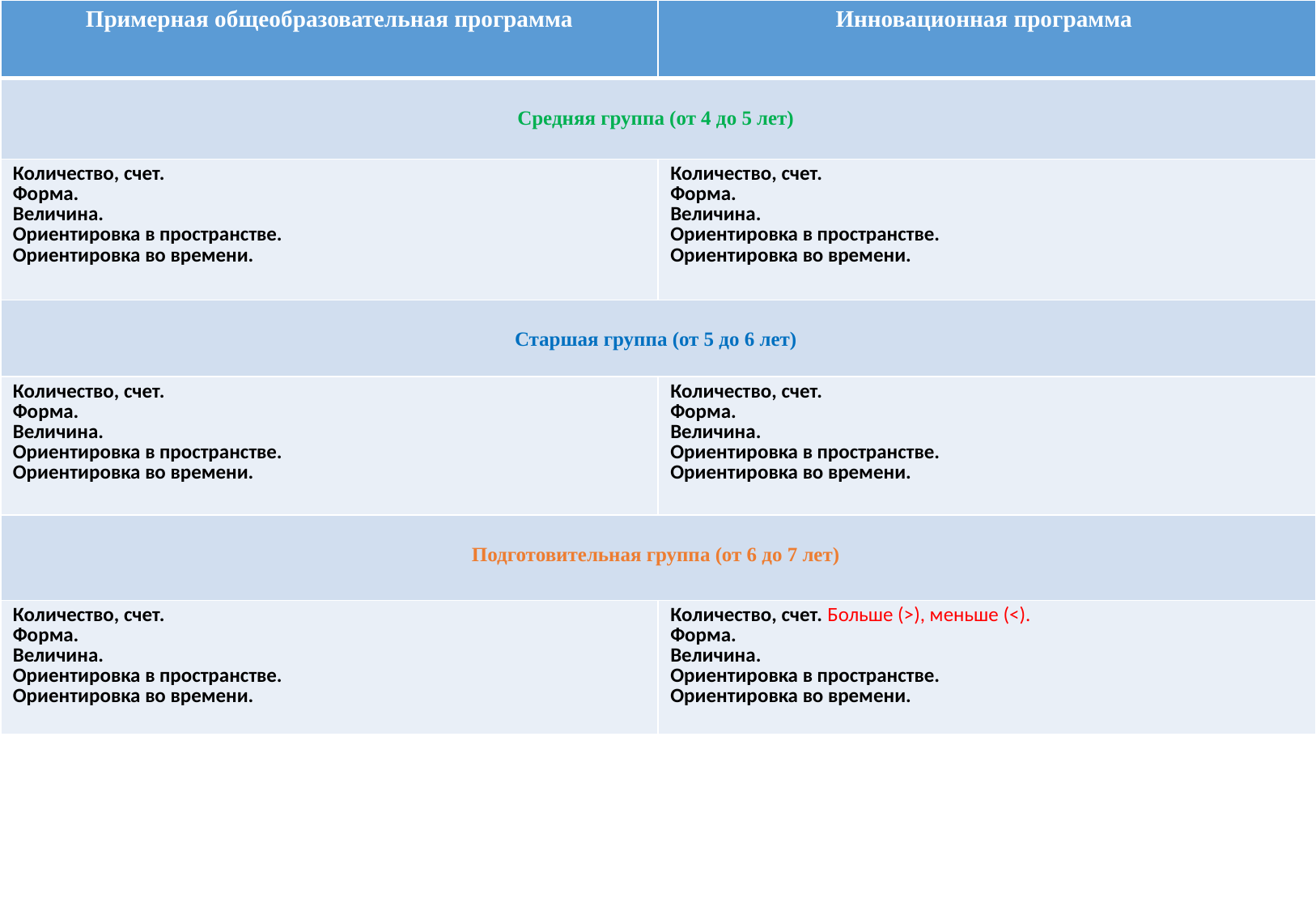

| Примерная общеобразовательная программа | Инновационная программа |
| --- | --- |
| Средняя группа (от 4 до 5 лет) |  |
| Количество, счет. Форма. Величина. Ориентировка в пространстве. Ориентировка во времени. | Количество, счет. Форма. Величина. Ориентировка в пространстве. Ориентировка во времени. |
| Старшая группа (от 5 до 6 лет) |  |
| Количество, счет. Форма. Величина. Ориентировка в пространстве. Ориентировка во времени. | Количество, счет. Форма. Величина. Ориентировка в пространстве. Ориентировка во времени. |
| Подготовительная группа (от 6 до 7 лет) |  |
| Количество, счет. Форма. Величина. Ориентировка в пространстве. Ориентировка во времени. | Количество, счет. Больше (>), меньше (<). Форма. Величина. Ориентировка в пространстве. Ориентировка во времени. |